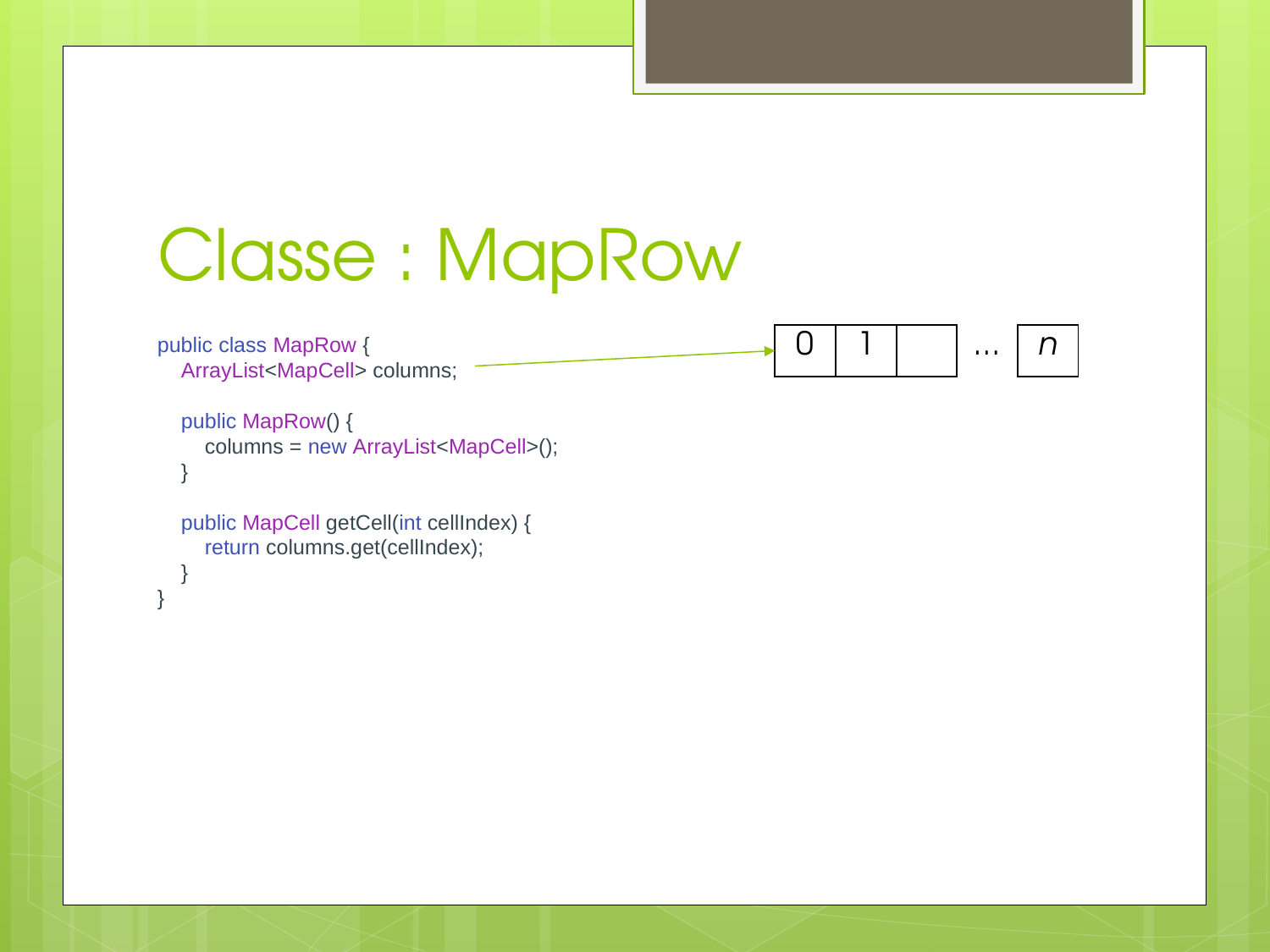

# Classe : MapRow
public class MapRow {
    ArrayList<MapCell> columns;
    public MapRow() {
        columns = new ArrayList<MapCell>();
    }

    public MapCell getCell(int cellIndex) {
        return columns.get(cellIndex);
    }
}

| 0 | 1 |  | … | n |
| --- | --- | --- | --- | --- |